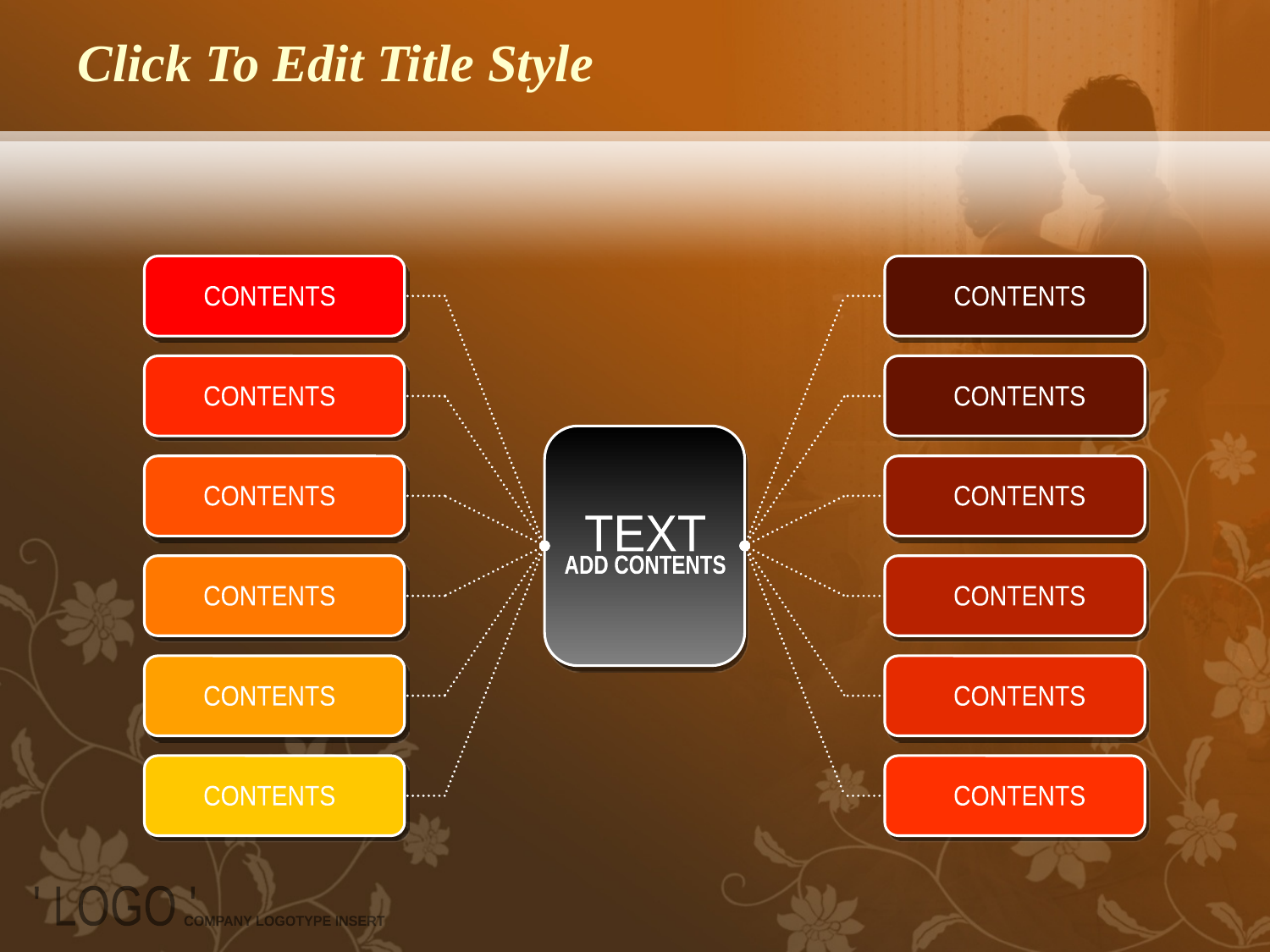

# Click To Edit Title Style

CONTENTS
CONTENTS

CONTENTS
CONTENTS

CONTENTS
CONTENTS

TEXT
ADD CONTENTS

CONTENTS
CONTENTS

CONTENTS
CONTENTS

CONTENTS
CONTENTS